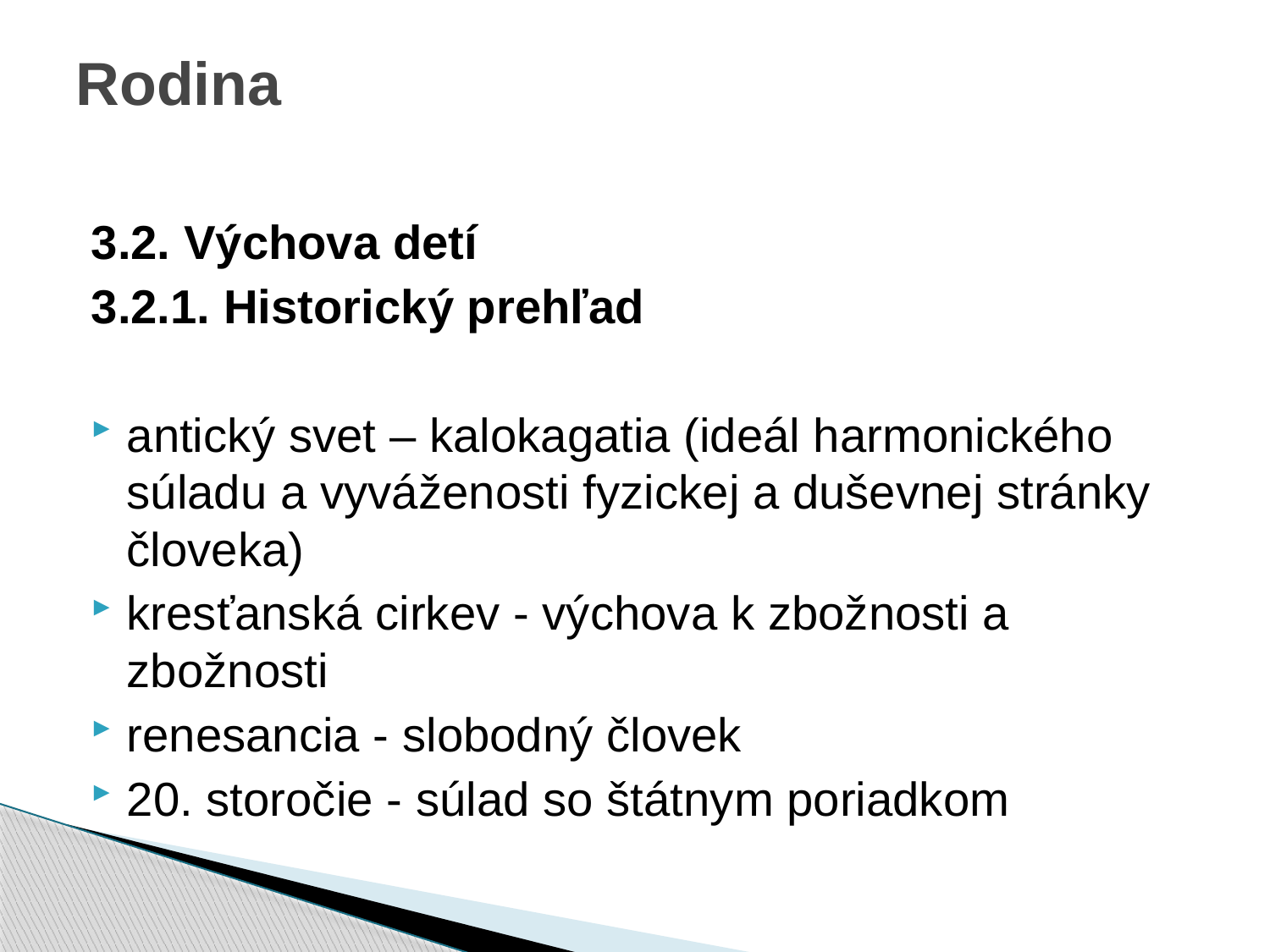

# Rodina
3.2. Výchova detí
3.2.1. Historický prehľad

antický svet – kalokagatia (ideál harmonického súladu a vyváženosti fyzickej a duševnej stránky človeka)
kresťanská cirkev - výchova k zbožnosti a zbožnosti
renesancia - slobodný človek
20. storočie - súlad so štátnym poriadkom